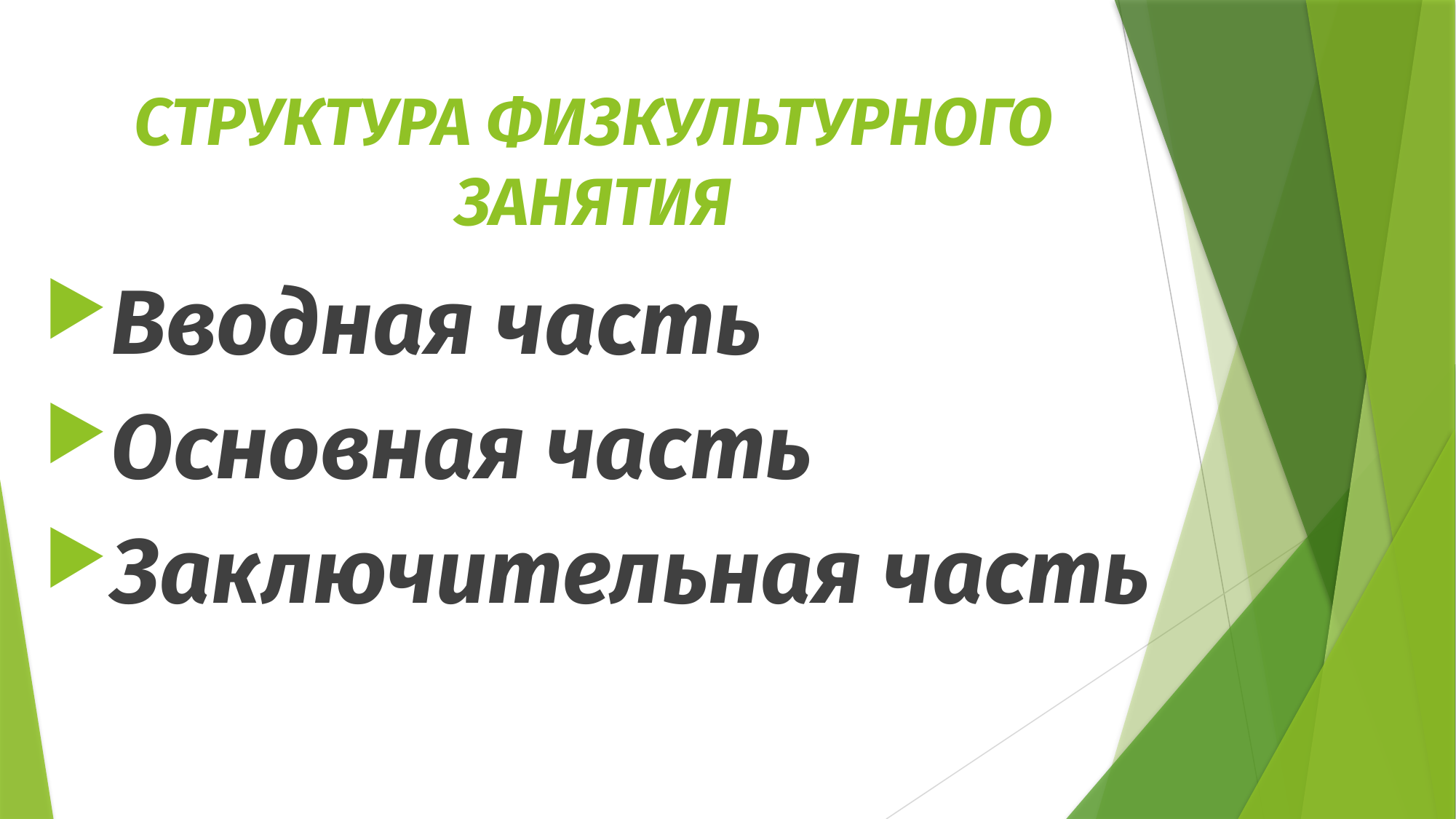

# СТРУКТУРА ФИЗКУЛЬТУРНОГО ЗАНЯТИЯ
Вводная часть
Основная часть
Заключительная часть